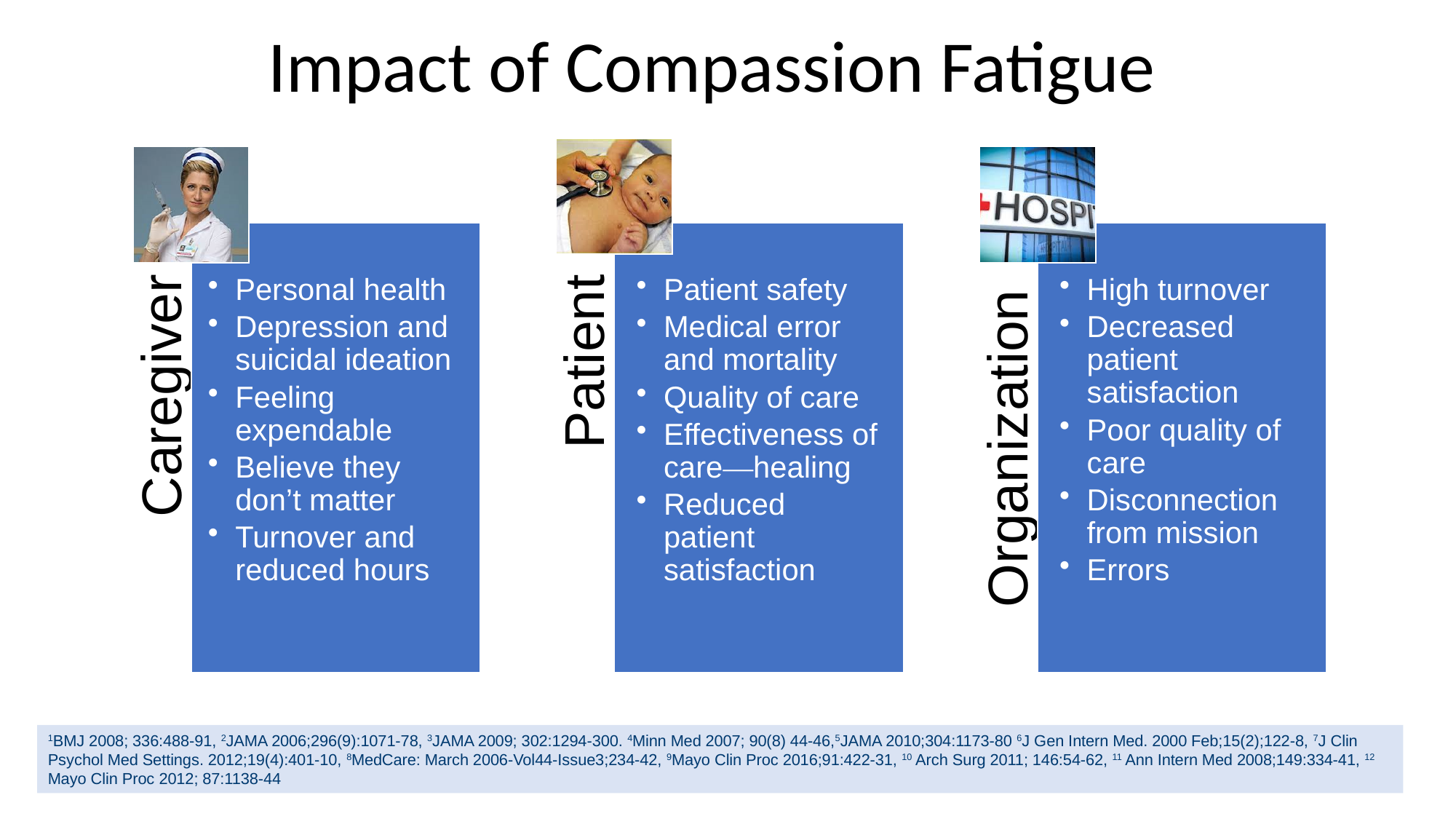

Impact of Compassion Fatigue

Caregiver
Personal health
Depression and suicidal ideation
Feeling expendable
Believe they don’t matter
Turnover and reduced hours

Patient
Patient safety
Medical error and mortality
Quality of care
Effectiveness of care—healing
Reduced patient satisfaction

Organization
High turnover
Decreased patient satisfaction
Poor quality of care
Disconnection from mission
Errors
1BMJ 2008; 336:488-91, 2JAMA 2006;296(9):1071-78, 3JAMA 2009; 302:1294-300. 4Minn Med 2007; 90(8) 44-46,5JAMA 2010;304:1173-80 6J Gen Intern Med. 2000 Feb;15(2);122-8, 7J Clin Psychol Med Settings. 2012;19(4):401-10, 8MedCare: March 2006-Vol44-Issue3;234-42, 9Mayo Clin Proc 2016;91:422-31, 10 Arch Surg 2011; 146:54-62, 11 Ann Intern Med 2008;149:334-41, 12  Mayo Clin Proc 2012; 87:1138-44